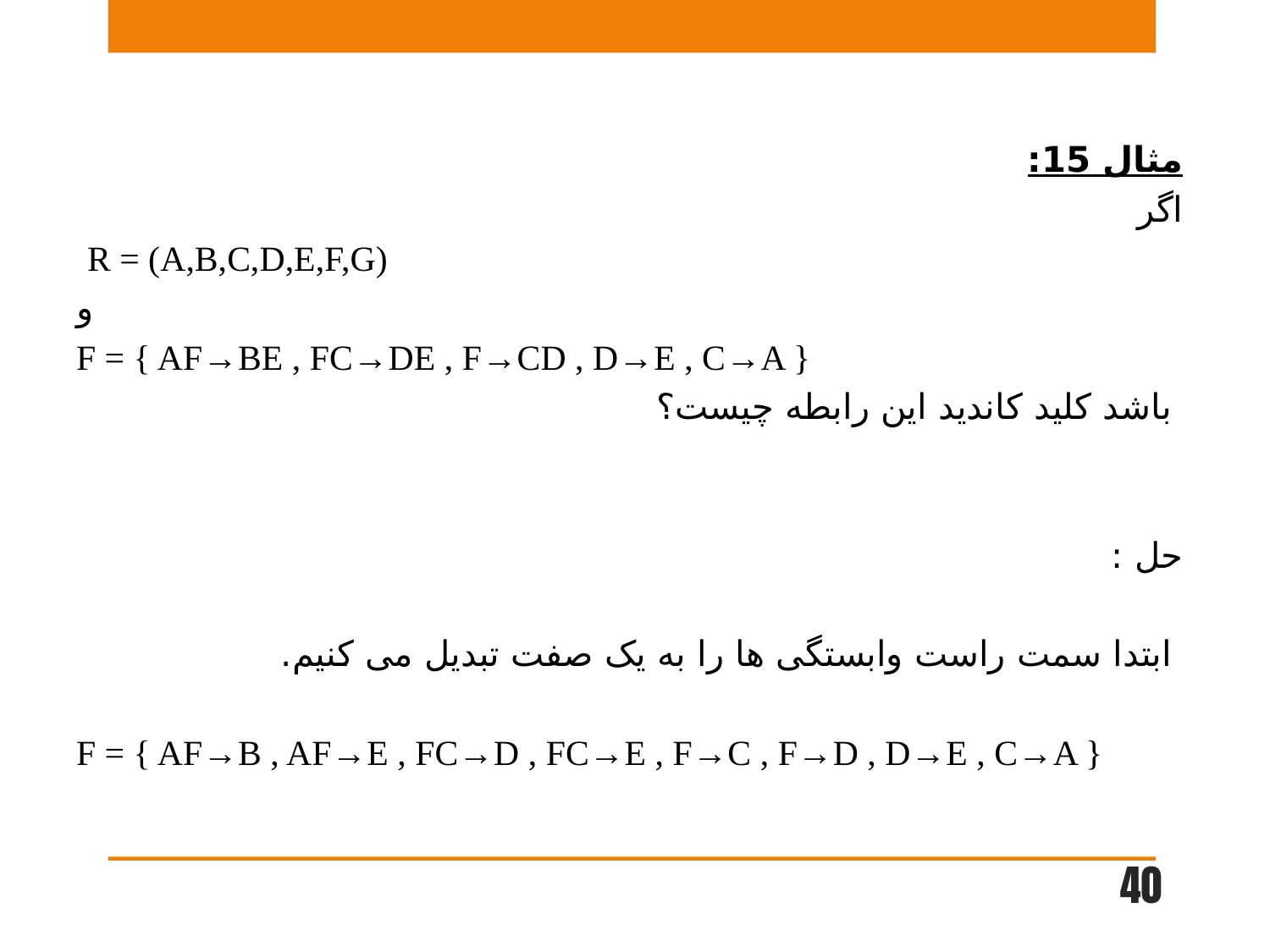

مثال 15:
اگر
R = (A,B,C,D,E,F,G)
و
F = { AF→BE , FC→DE , F→CD , D→E , C→A }
 باشد کلید کاندید این رابطه چیست؟

حل :

 ابتدا سمت راست وابستگی ها را به یک صفت تبدیل می کنیم.

F = { AF→B , AF→E , FC→D , FC→E , F→C , F→D , D→E , C→A }
40